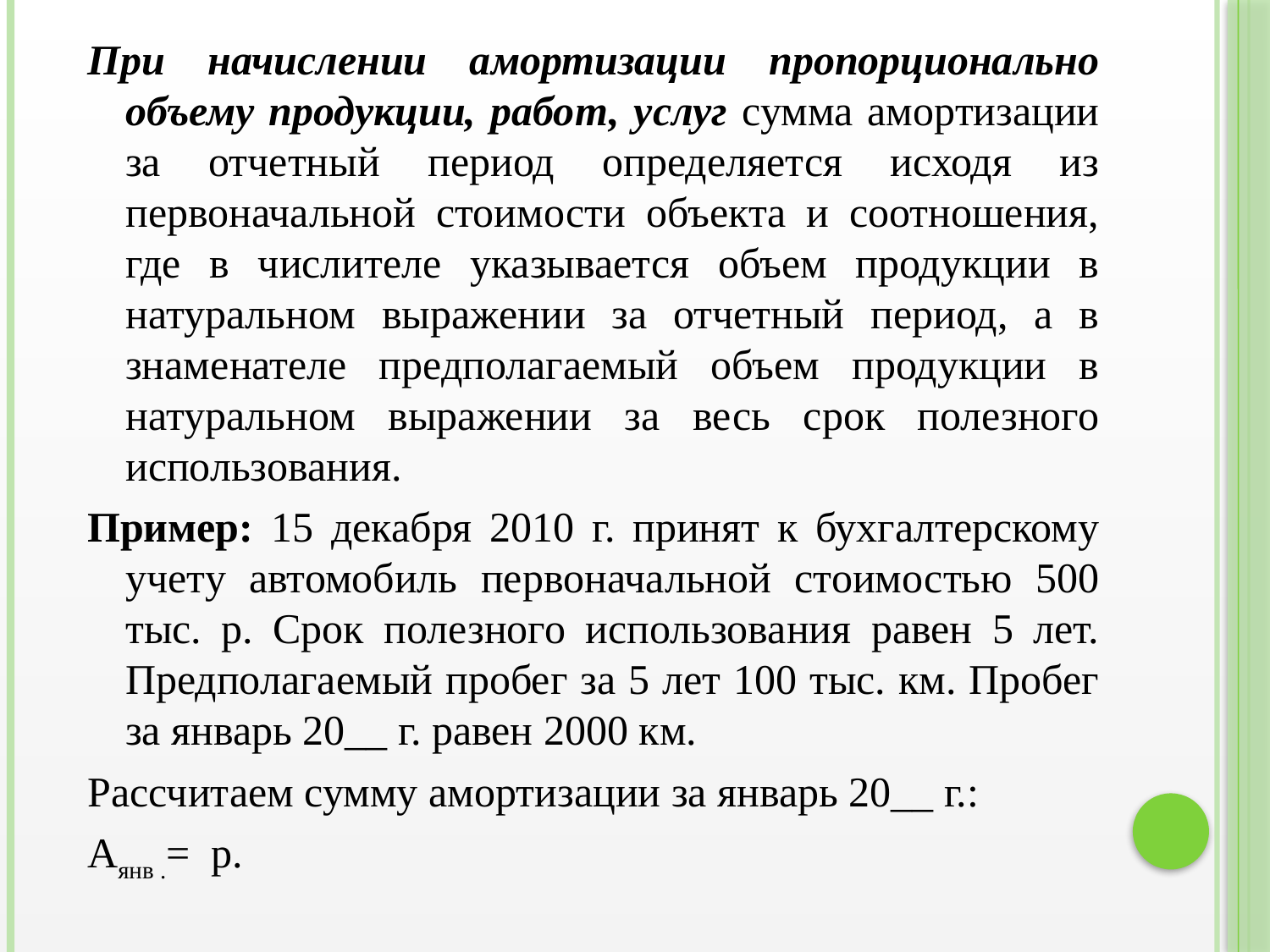

При начислении амортизации пропорционально объему продукции, работ, услуг сумма амортизации за отчетный период определяется исходя из первоначальной стоимости объекта и соотношения, где в числителе указывается объем продукции в натуральном выражении за отчетный период, а в знаменателе предполагаемый объем продукции в натуральном выражении за весь срок полезного использования.
Пример: 15 декабря 2010 г. принят к бухгалтерскому учету автомобиль первоначальной стоимостью 500 тыс. р. Срок полезного использования равен 5 лет. Предполагаемый пробег за 5 лет 100 тыс. км. Пробег за январь 20__ г. равен 2000 км.
Рассчитаем сумму амортизации за январь 20__ г.:
Аянв .=  р.